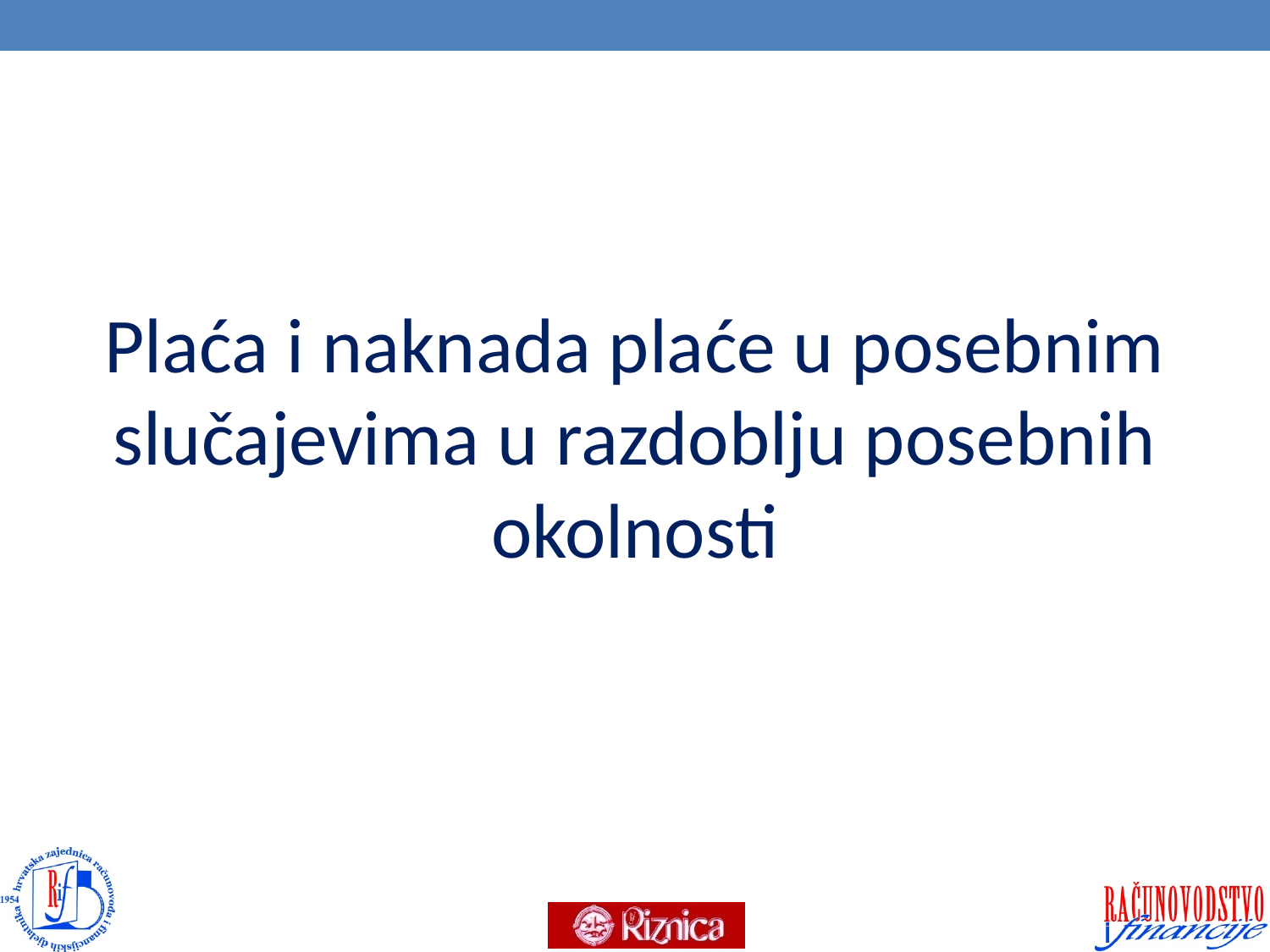

#

Plaća i naknada plaće u posebnim slučajevima u razdoblju posebnih okolnosti